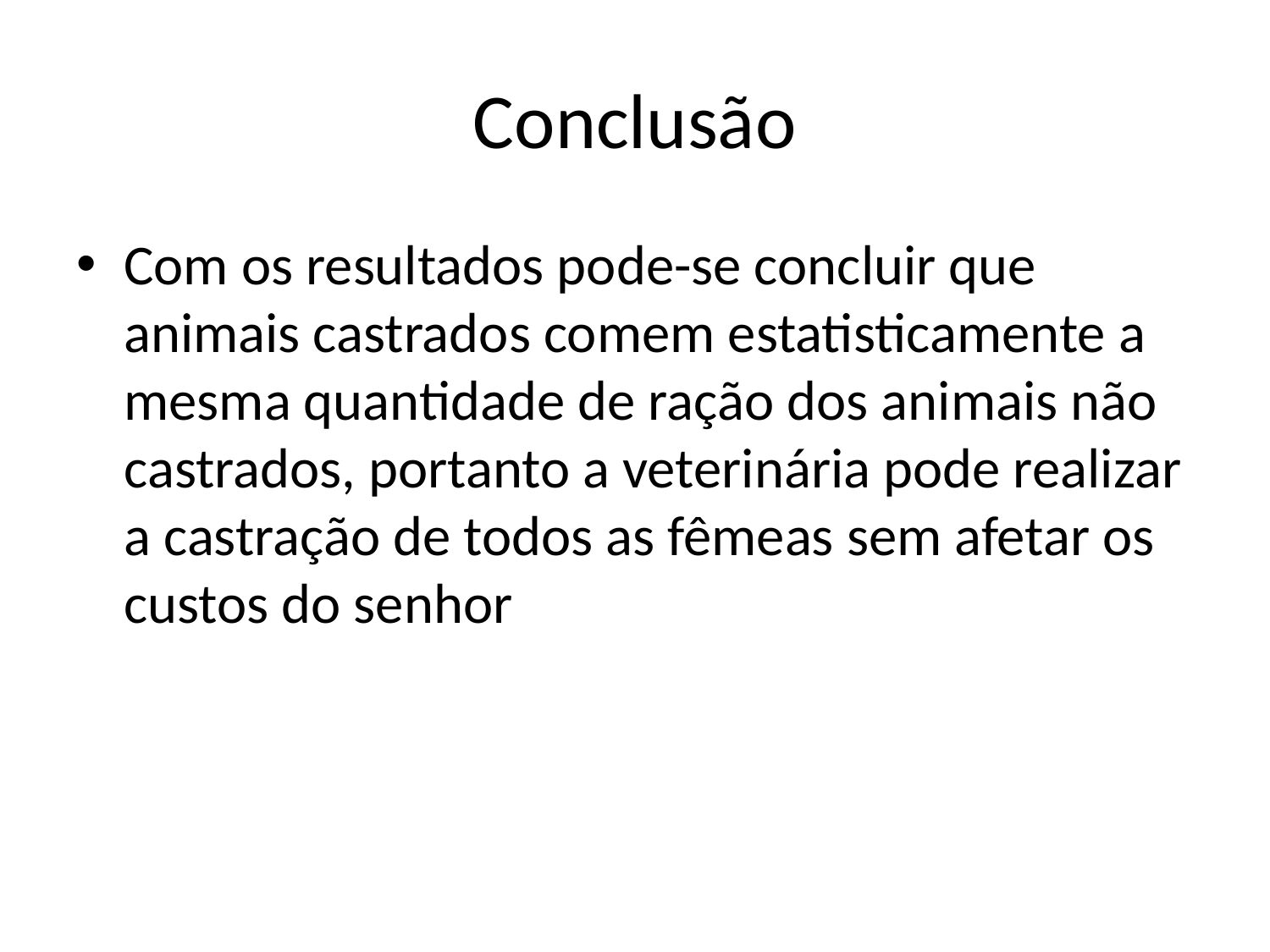

# Conclusão
Com os resultados pode-se concluir que animais castrados comem estatisticamente a mesma quantidade de ração dos animais não castrados, portanto a veterinária pode realizar a castração de todos as fêmeas sem afetar os custos do senhor